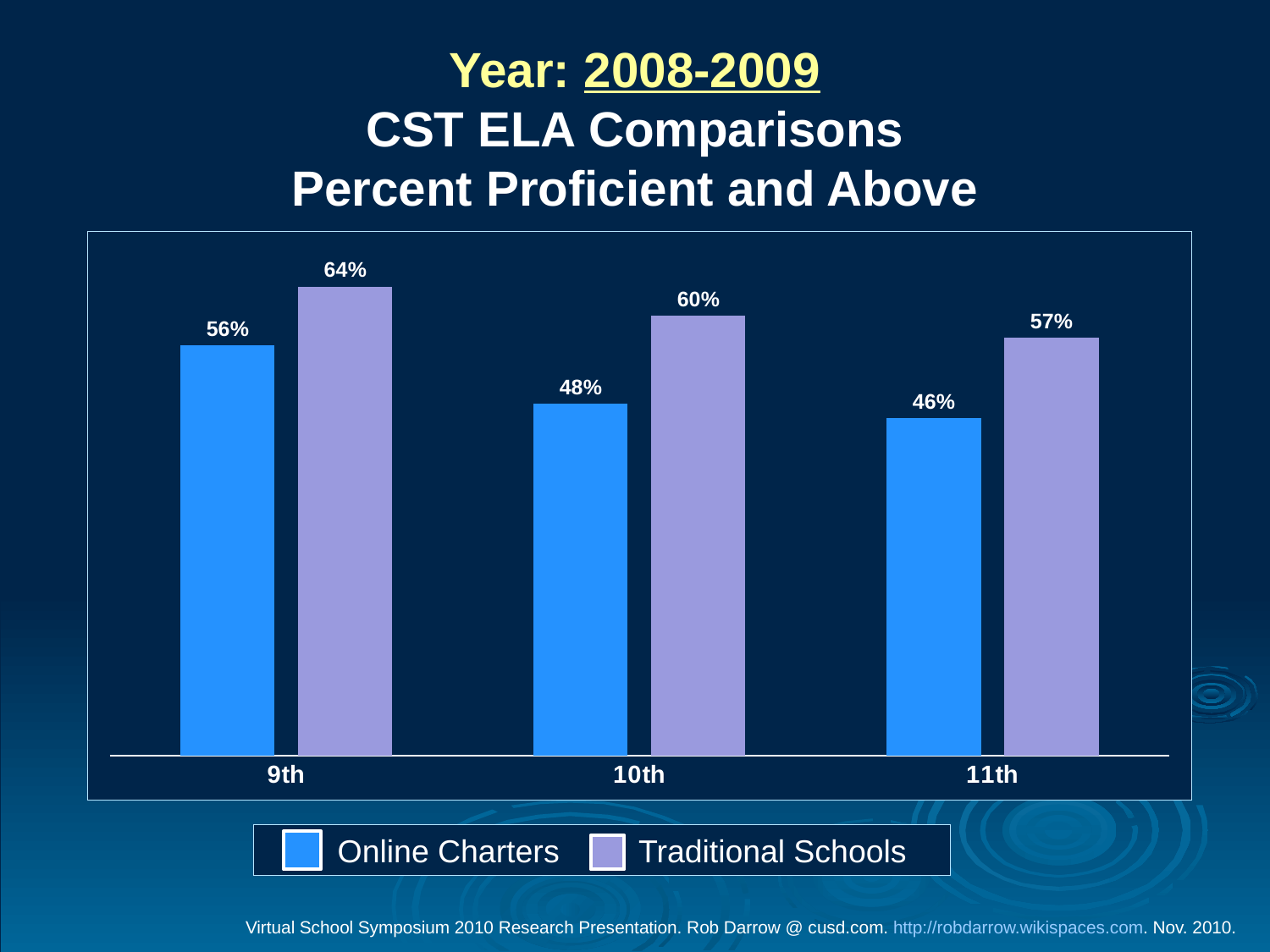

# Year: 2008-2009 CST ELA Comparisons Percent Proficient and Above

### Chart

| Category | OCS | TS |
|---|---|---|
| 9th | 0.56 | 0.6400000000000028 |
| 10th | 0.4800000000000003 | 0.6000000000000006 |
| 11th | 0.46 | 0.57 |
        Online Charters         Traditional Schools